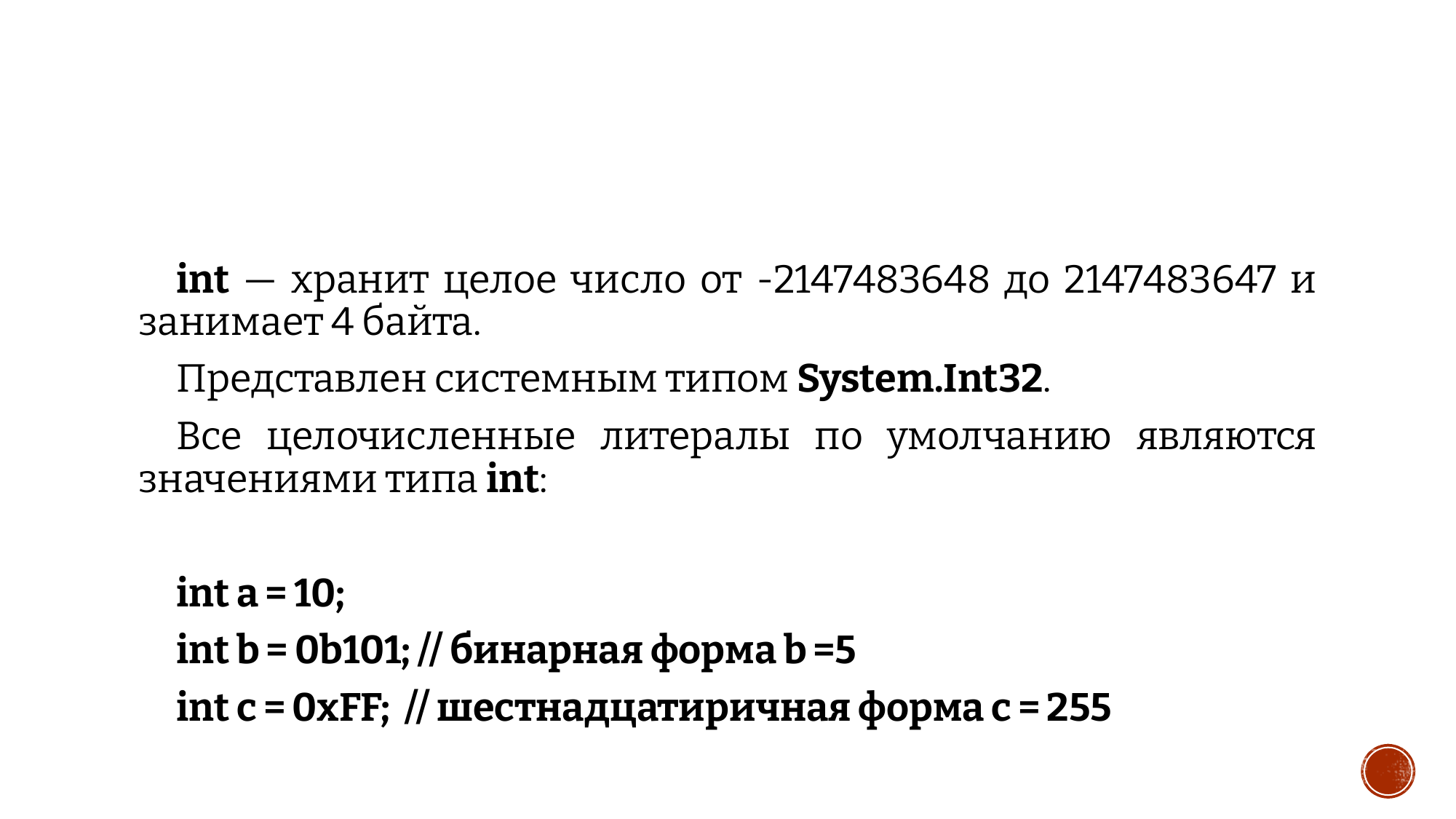

#
int — хранит целое число от -2147483648 до 2147483647 и занимает 4 байта.
Представлен системным типом System.Int32.
Все целочисленные литералы по умолчанию являются значениями типа int:

int a = 10;
int b = 0b101; // бинарная форма b =5
int c = 0xFF;  // шестнадцатиричная форма c = 255